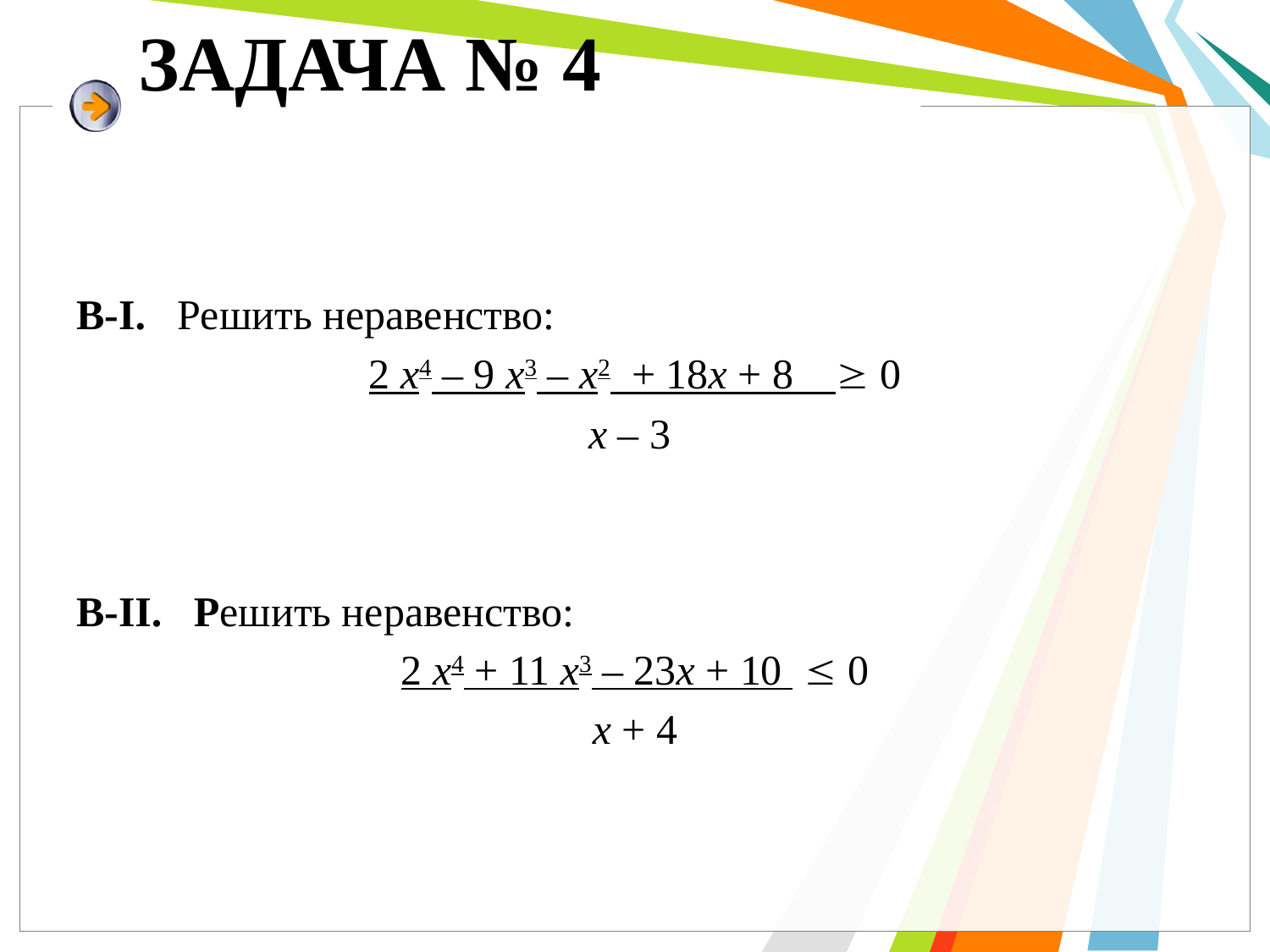

# ЗАДАЧА № 4

В-I.   Решить неравенство:
2 х4 – 9 х3 – х2  + 18х + 8    ≥ 0
x – 3

В-II.   Решить неравенство:
2 х4 + 11 х3 – 23х + 10  ≤ 0
x + 4